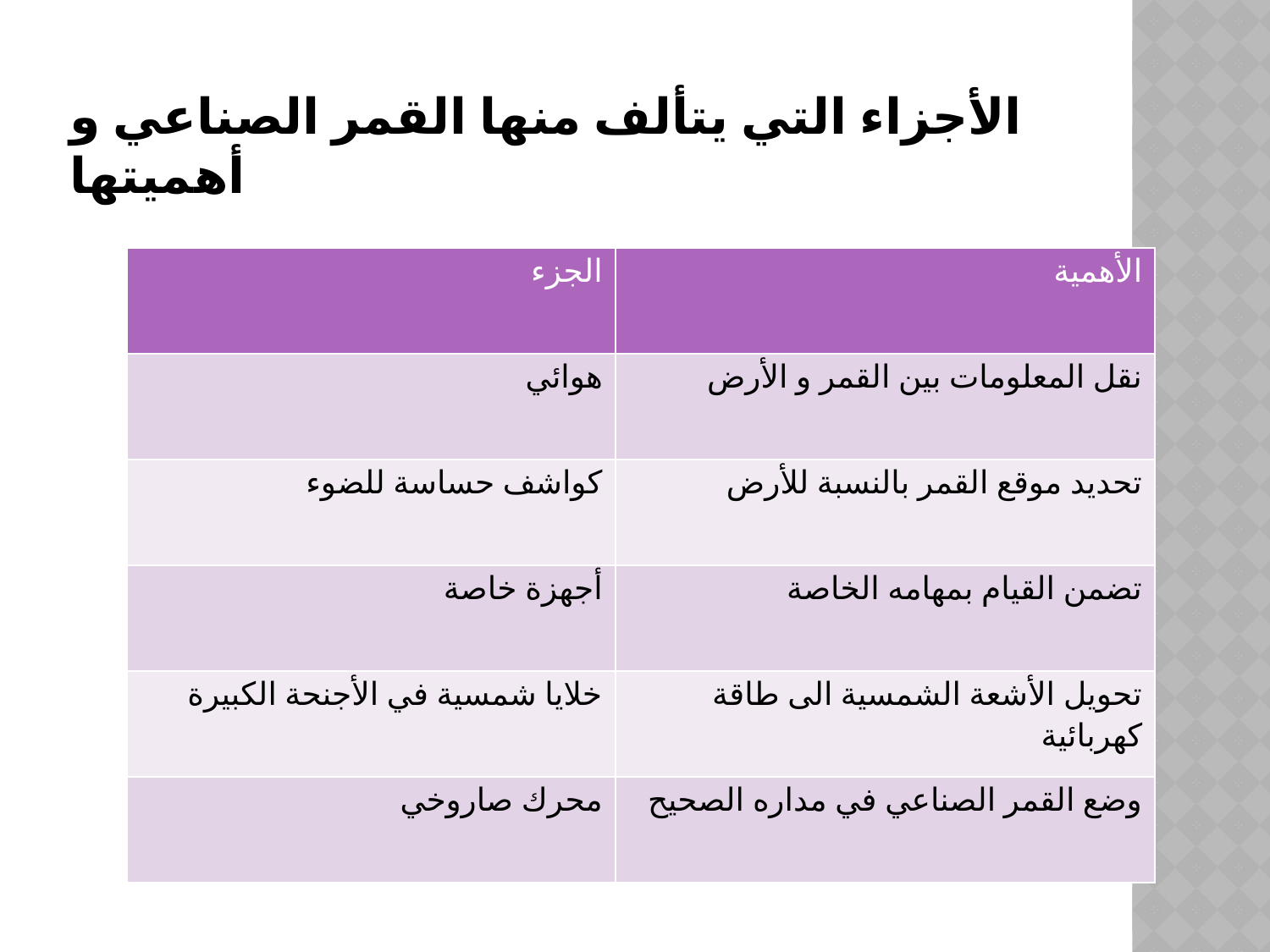

# الأجزاء التي يتألف منها القمر الصناعي و أهميتها
| الجزء | الأهمية |
| --- | --- |
| هوائي | نقل المعلومات بين القمر و الأرض |
| كواشف حساسة للضوء | تحديد موقع القمر بالنسبة للأرض |
| أجهزة خاصة | تضمن القيام بمهامه الخاصة |
| خلايا شمسية في الأجنحة الكبيرة | تحويل الأشعة الشمسية الى طاقة كهربائية |
| محرك صاروخي | وضع القمر الصناعي في مداره الصحيح |